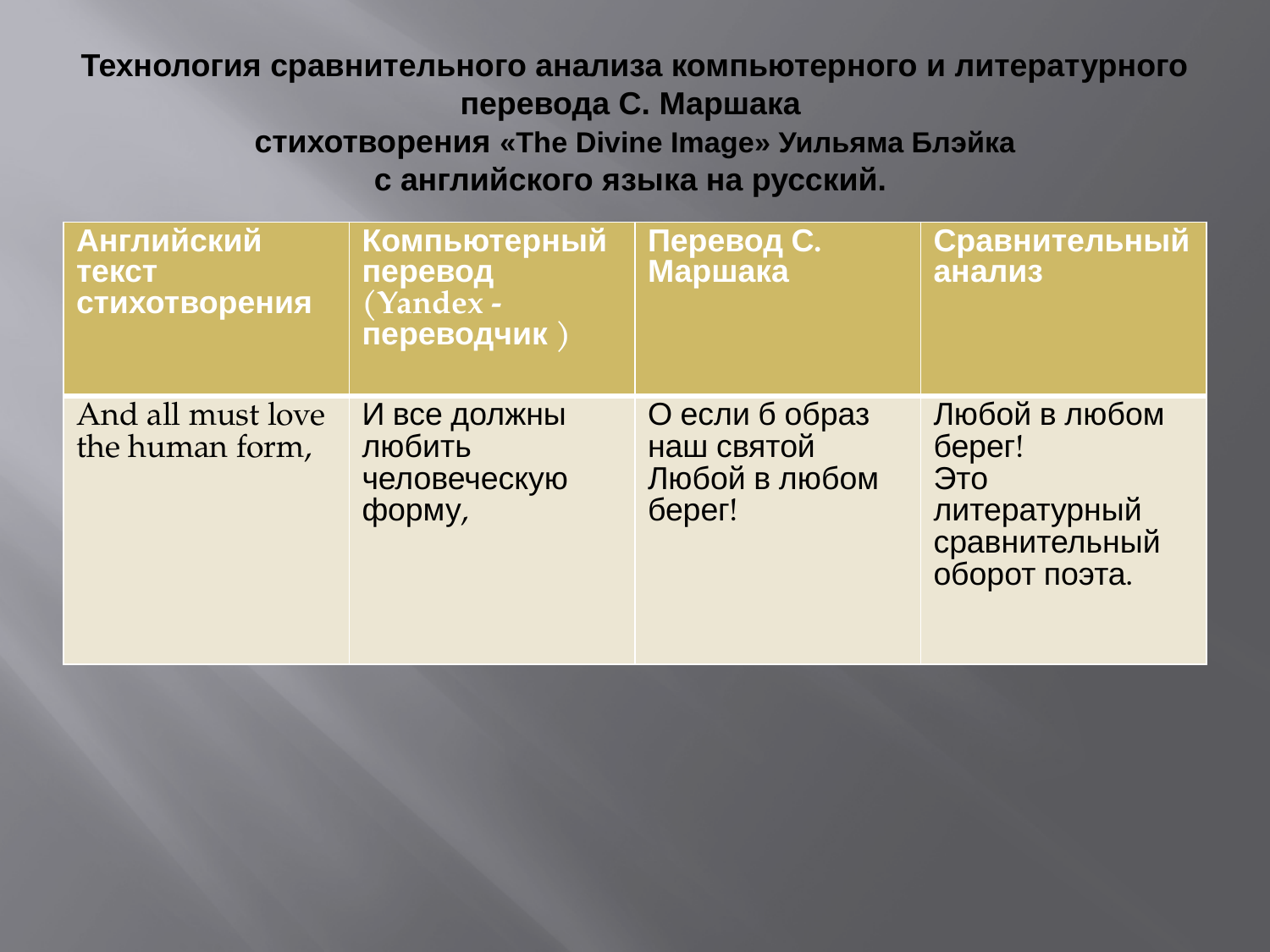

# Технология сравнительного анализа компьютерного и литературного перевода С. Маршака стихотворения «The Divine Image» Уильяма Блэйка с английского языка на русский.
| Английский текст стихотворения | Компьютерный перевод (Yandex - переводчик ) | Перевод С. Маршака | Сравнительный анализ |
| --- | --- | --- | --- |
| And all must love the human form, | И все должны любить человеческую форму, | О если б образ наш святой Любой в любом берег! | Любой в любом берег! Это литературный сравнительный оборот поэта. |